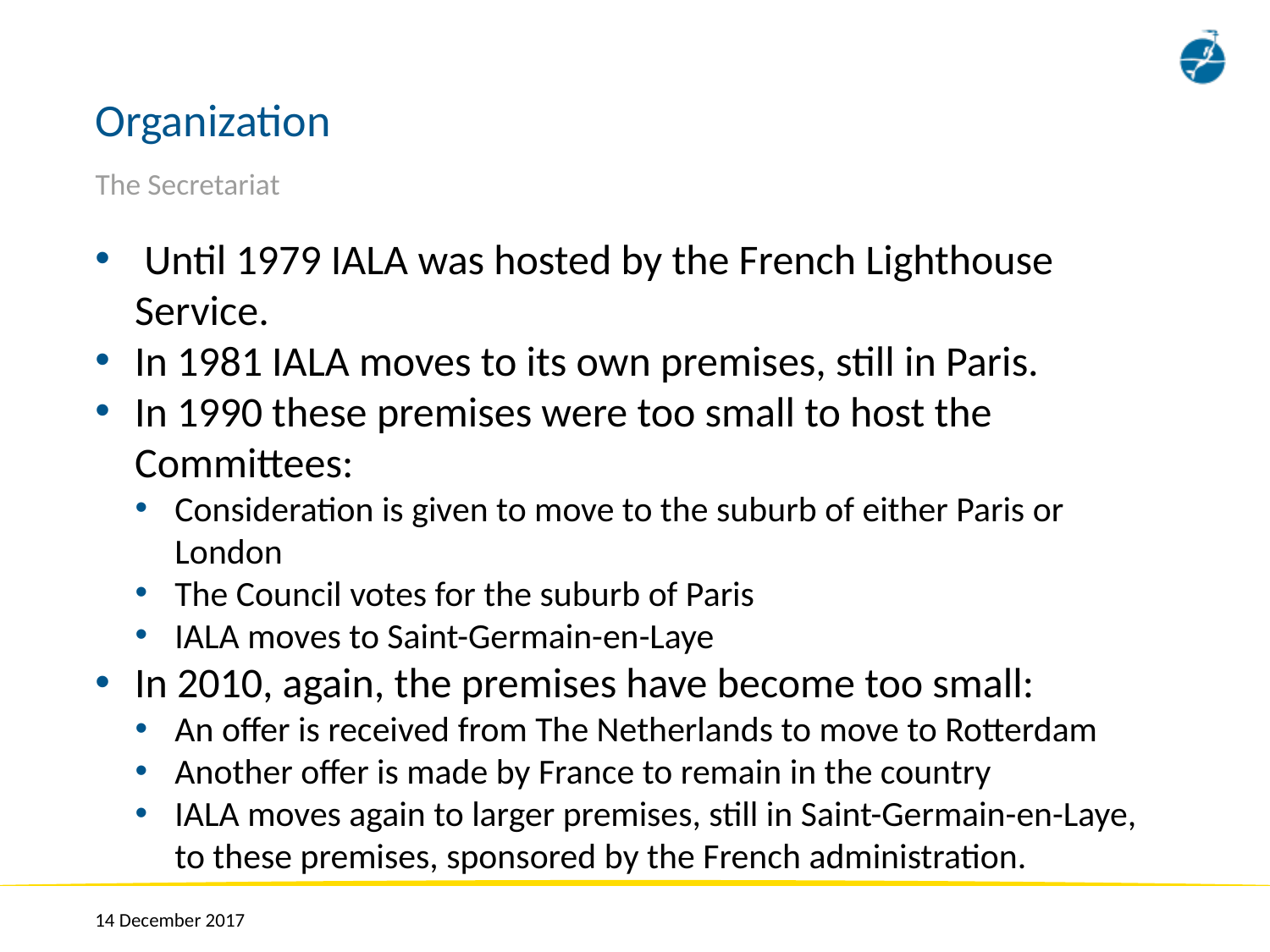

# Organization
The Secretariat
 Until 1979 IALA was hosted by the French Lighthouse Service.
In 1981 IALA moves to its own premises, still in Paris.
In 1990 these premises were too small to host the Committees:
Consideration is given to move to the suburb of either Paris or London
The Council votes for the suburb of Paris
IALA moves to Saint-Germain-en-Laye
In 2010, again, the premises have become too small:
An offer is received from The Netherlands to move to Rotterdam
Another offer is made by France to remain in the country
IALA moves again to larger premises, still in Saint-Germain-en-Laye, to these premises, sponsored by the French administration.

14 December 2017